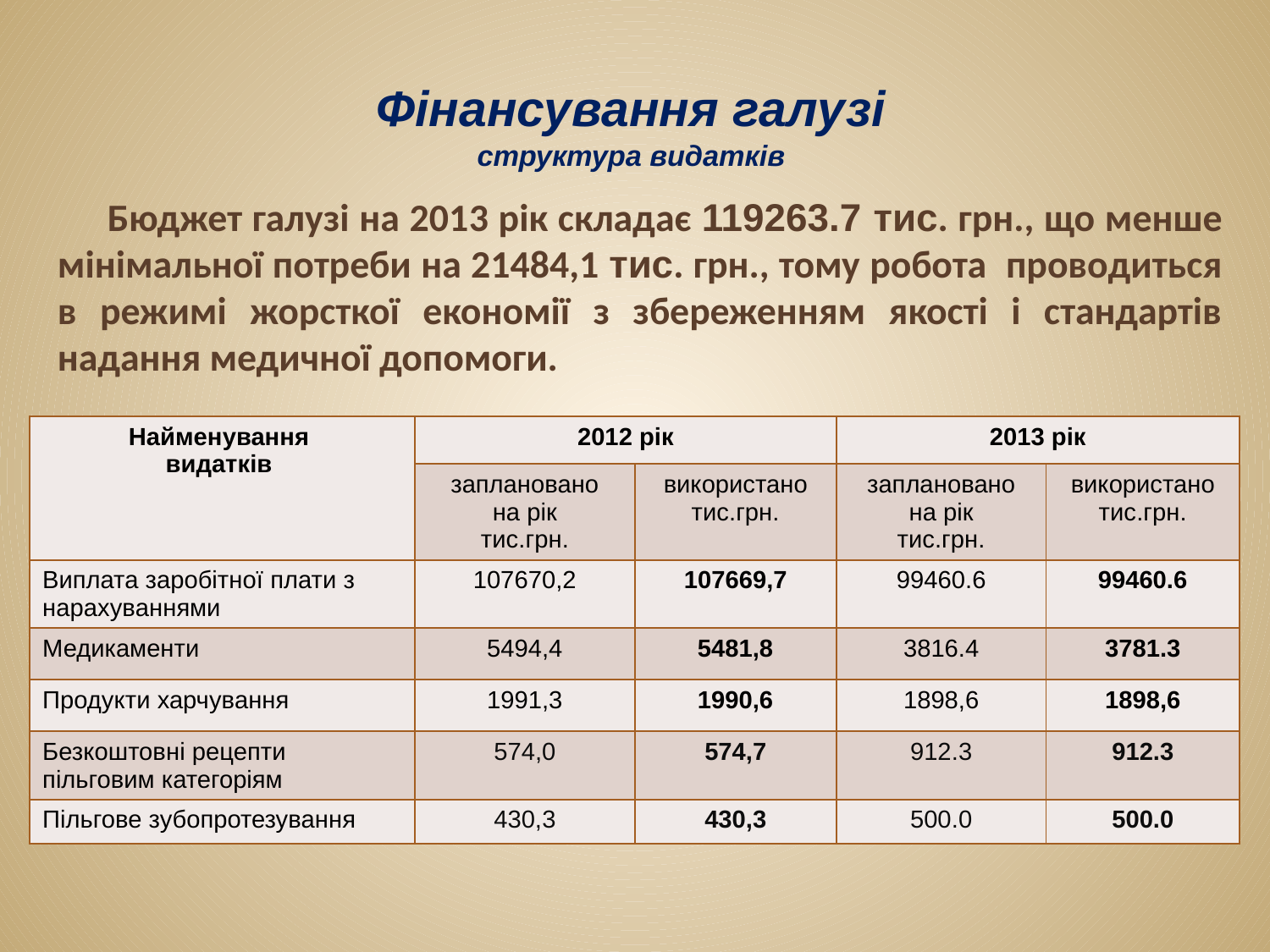

# Фінансування галузі структура видатків
Бюджет галузі на 2013 рік складає 119263.7 тис. грн., що менше мінімальної потреби на 21484,1 тис. грн., тому робота  проводиться в режимі жорсткої економії з збереженням якості і стандартів надання медичної допомоги.
| Найменування видатків | 2012 рік |  | 2013 рік |  |
| --- | --- | --- | --- | --- |
|  | заплановано на рік тис.грн. | використано тис.грн. | заплановано на рік тис.грн. | використано тис.грн. |
| Виплата заробітної плати з нарахуваннями | 107670,2 | 107669,7 | 99460.6 | 99460.6 |
| Медикаменти | 5494,4 | 5481,8 | 3816.4 | 3781.3 |
| Продукти харчування | 1991,3 | 1990,6 | 1898,6 | 1898,6 |
| Безкоштовні рецепти пільговим категоріям | 574,0 | 574,7 | 912.3 | 912.3 |
| Пільгове зубопротезування | 430,3 | 430,3 | 500.0 | 500.0 |